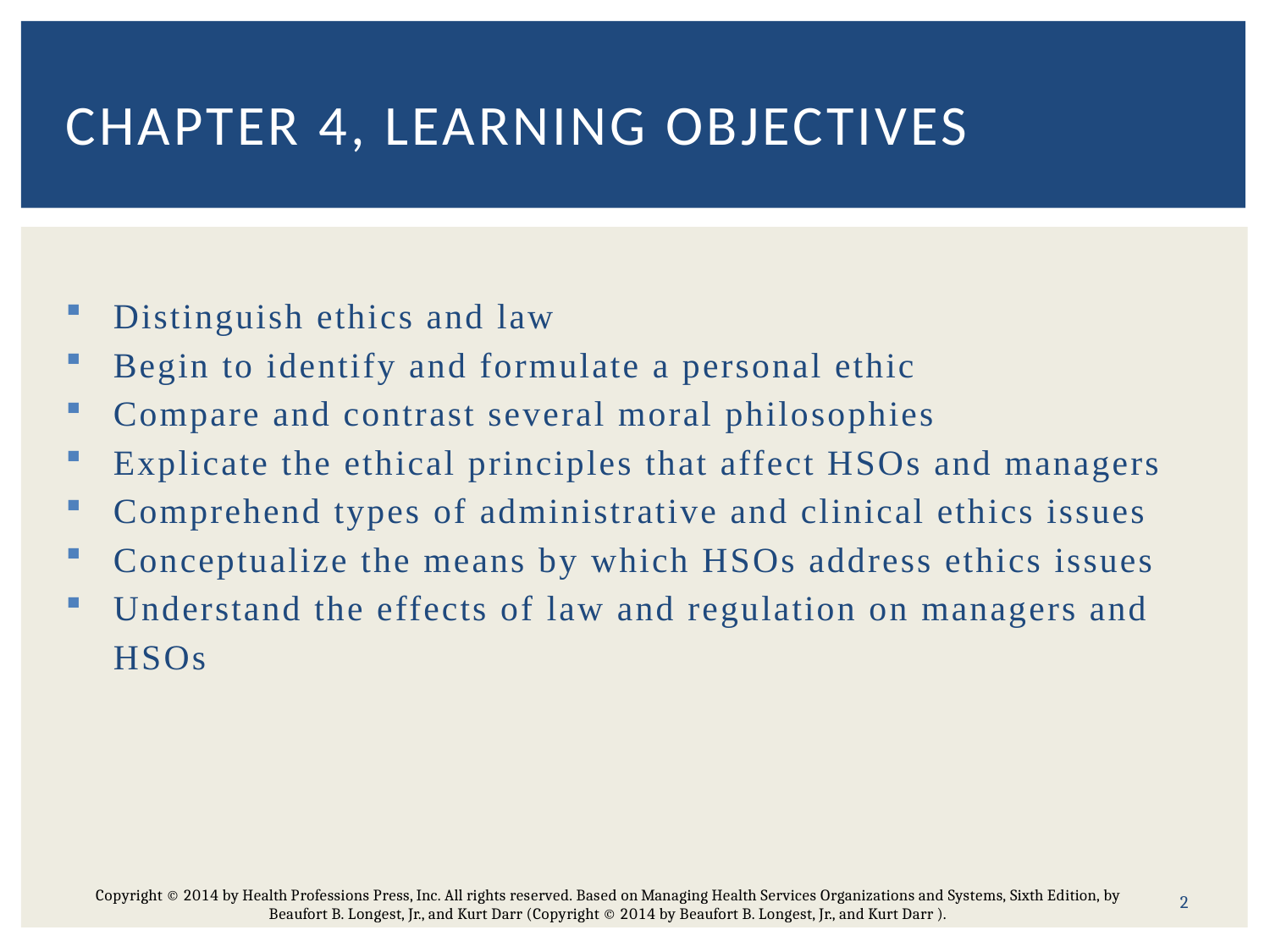

# Chapter 4, Learning objectives

Distinguish ethics and law
Begin to identify and formulate a personal ethic
Compare and contrast several moral philosophies
Explicate the ethical principles that affect HSOs and managers
Comprehend types of administrative and clinical ethics issues
Conceptualize the means by which HSOs address ethics issues
Understand the effects of law and regulation on managers and HSOs

2